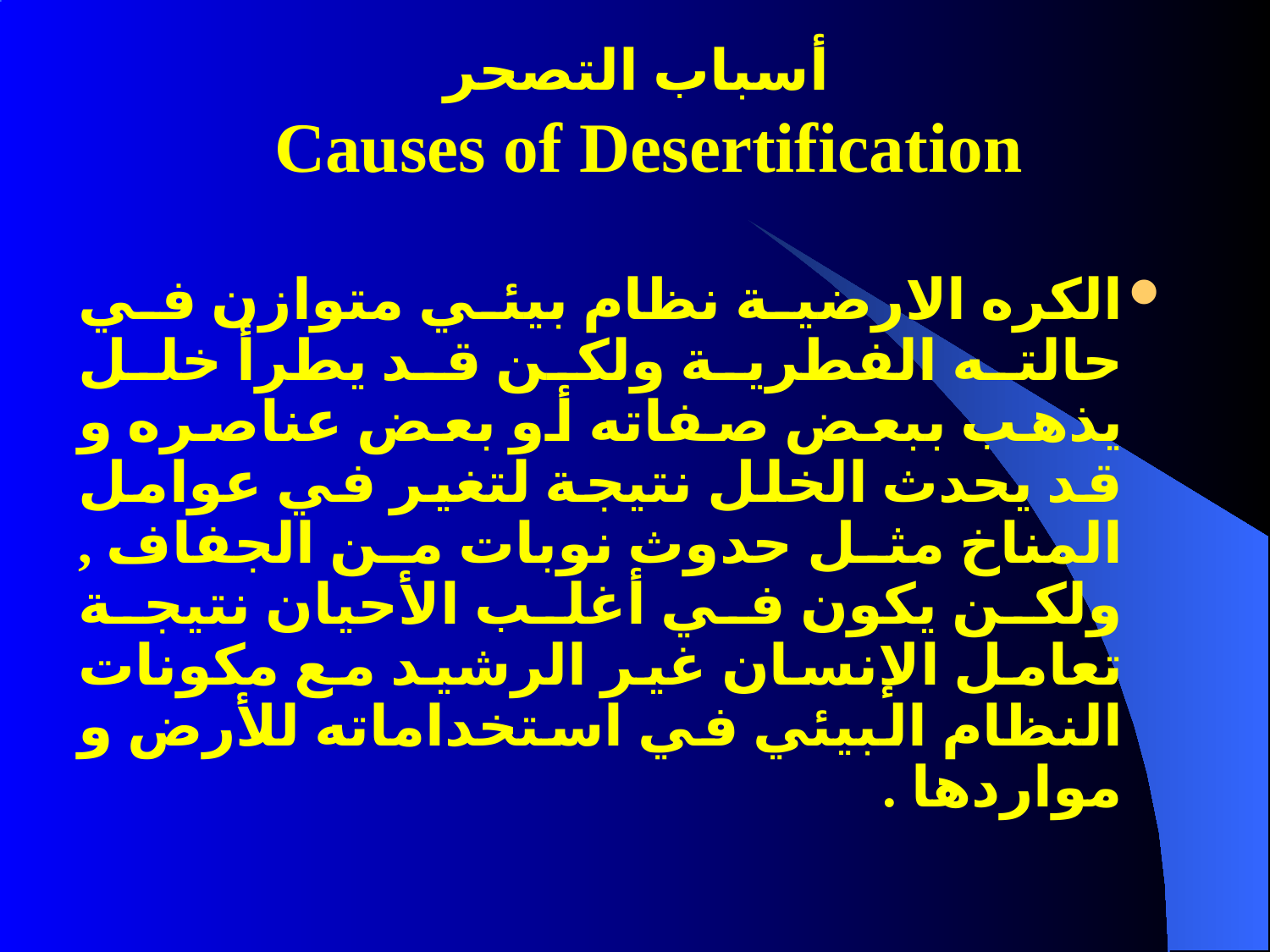

# أسباب التصحر Causes of Desertification
الكره الارضية نظام بيئي متوازن في حالته الفطرية ولكن قد يطرأ خلل يذهب ببعض صفاته أو بعض عناصره و قد يحدث الخلل نتيجة لتغير في عوامل المناخ مثل حدوث نوبات من الجفاف , ولكن يكون في أغلب الأحيان نتيجة تعامل الإنسان غير الرشيد مع مكونات النظام البيئي في استخداماته للأرض و مواردها .